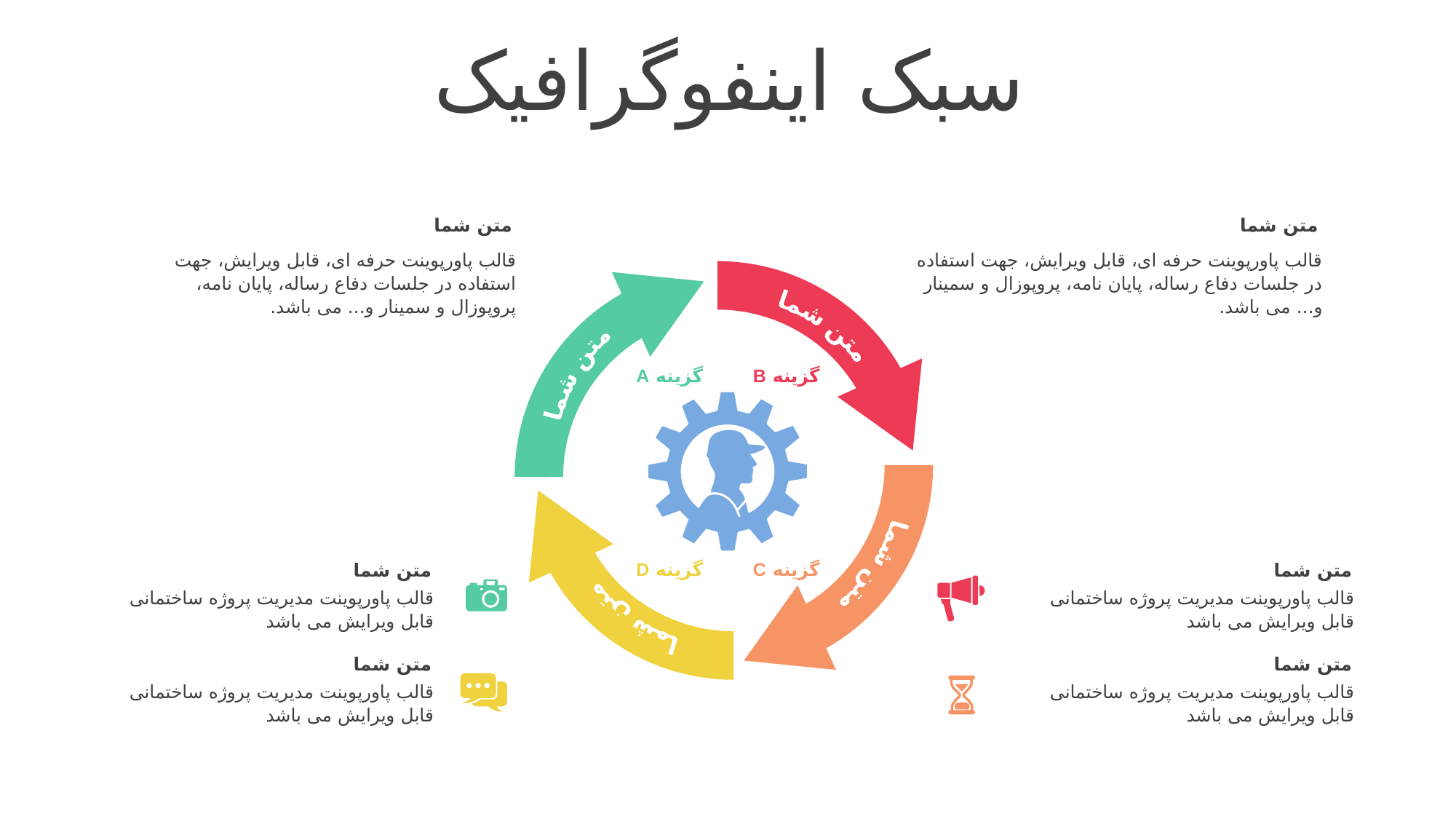

سبک اینفوگرافیک
متن شما
قالب پاورپوینت حرفه ای، قابل ویرایش، جهت استفاده در جلسات دفاع رساله، پایان نامه، پروپوزال و سمینار و... می باشد.
متن شما
قالب پاورپوینت حرفه ای، قابل ویرایش، جهت استفاده در جلسات دفاع رساله، پایان نامه، پروپوزال و سمینار و... می باشد.

متن شما
متن شما
گزینه A
گزینه B

متن شما
متن شما
گزینه D
گزینه C
متن شما
قالب پاورپوینت مدیریت پروژه ساختمانی قابل ویرایش می باشد
متن شما
قالب پاورپوینت مدیریت پروژه ساختمانی قابل ویرایش می باشد

متن شما
قالب پاورپوینت مدیریت پروژه ساختمانی قابل ویرایش می باشد
متن شما
قالب پاورپوینت مدیریت پروژه ساختمانی قابل ویرایش می باشد